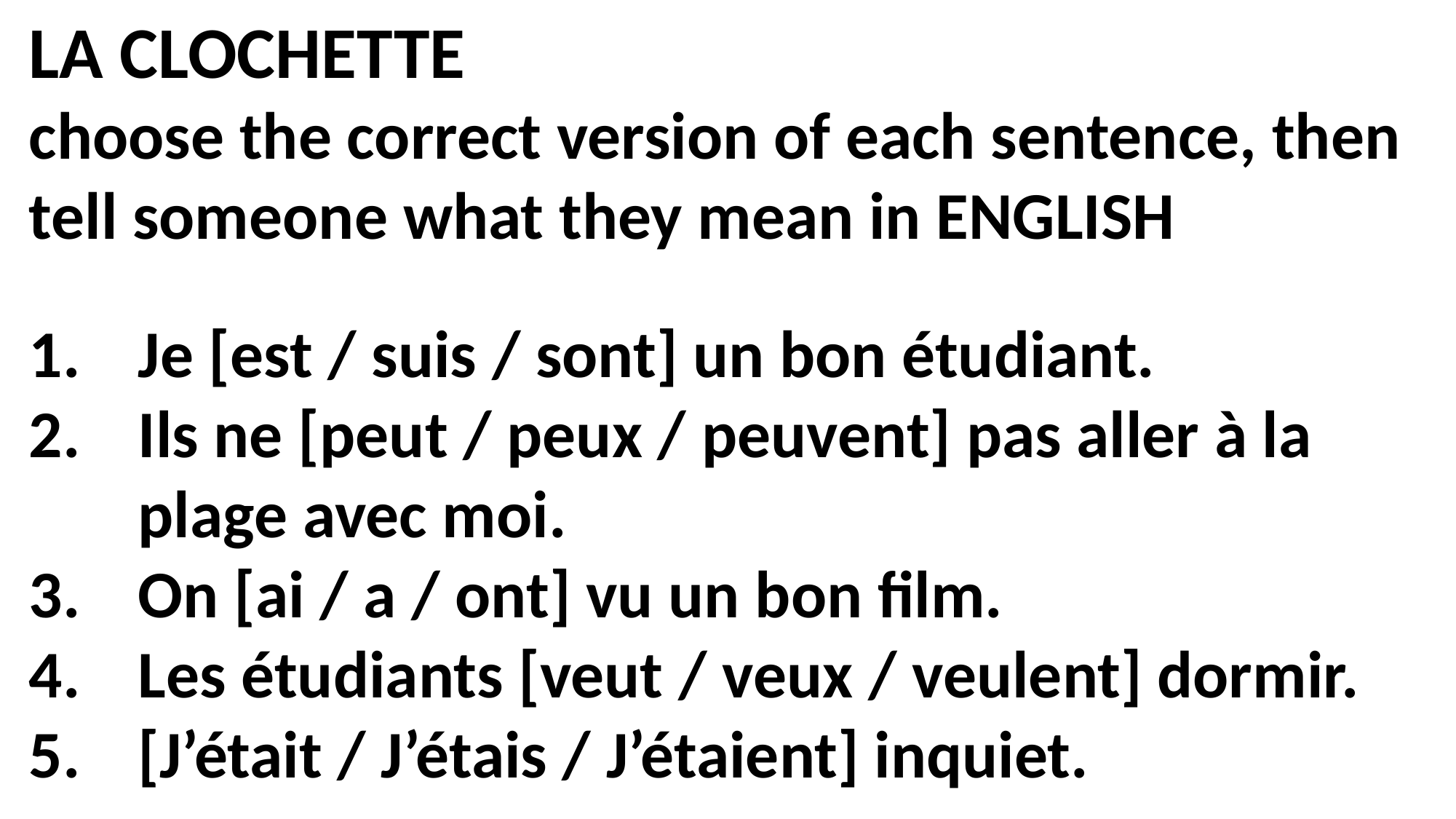

LA CLOCHETTE
choose the correct version of each sentence, then tell someone what they mean in ENGLISH

Je [est / suis / sont] un bon étudiant.
Ils ne [peut / peux / peuvent] pas aller à la plage avec moi.
On [ai / a / ont] vu un bon film.
Les étudiants [veut / veux / veulent] dormir.
[J’était / J’étais / J’étaient] inquiet.